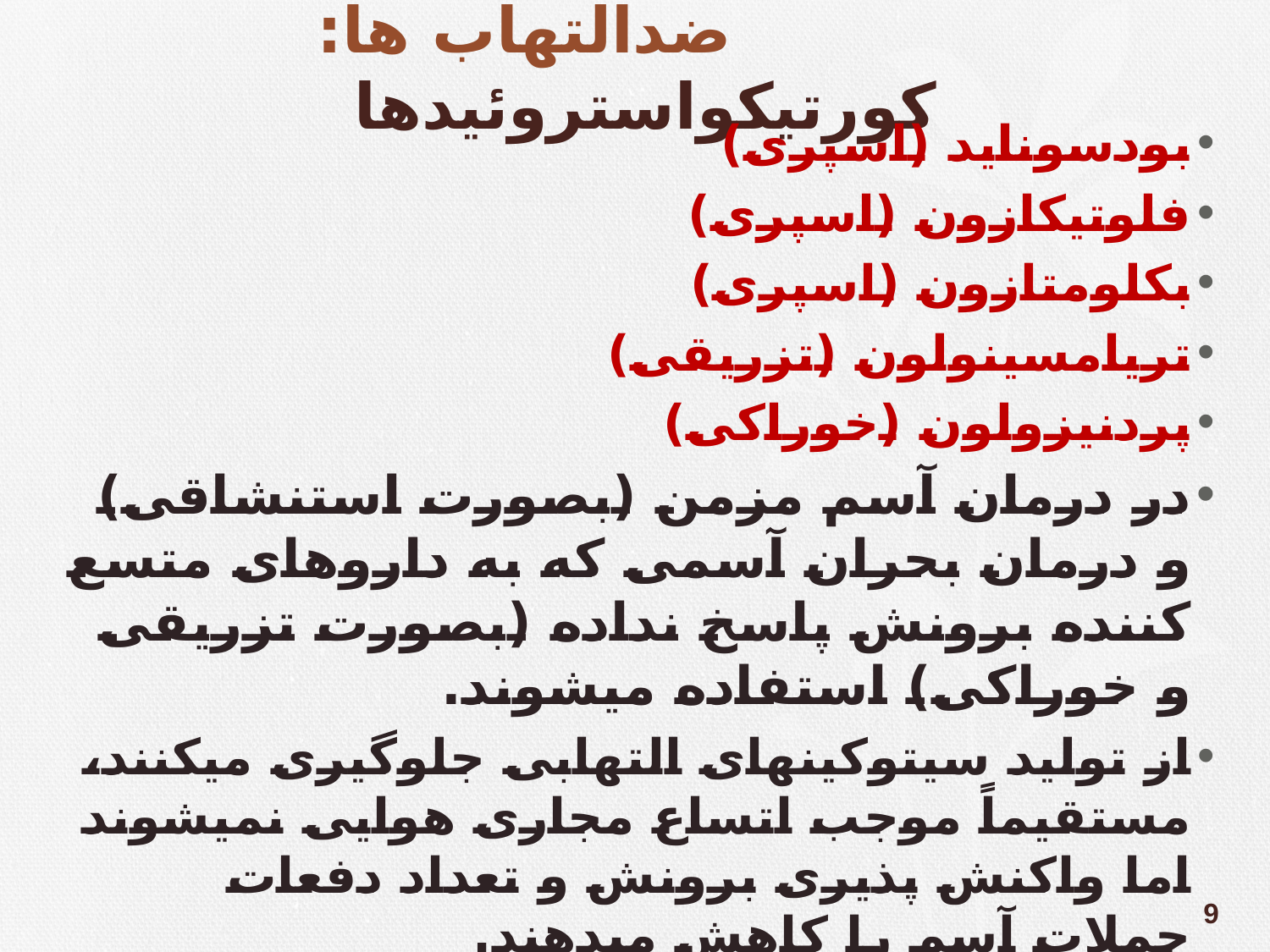

# ضدالتهاب ها: کورتیکواستروئیدها
بودسوناید (اسپری)
فلوتیکازون (اسپری)
بکلومتازون (اسپری)
تریامسینولون (تزریقی)
پردنیزولون (خوراکی)
در درمان آسم مزمن (بصورت استنشاقی) و درمان بحران آسمی که به داروهای متسع کننده برونش پاسخ نداده (بصورت تزریقی و خوراکی) استفاده میشوند.
از تولید سیتوکینهای التهابی جلوگیری میکنند، مستقیماً موجب اتساع مجاری هوایی نمیشوند اما واکنش پذیری برونش و تعداد دفعات حملات آسم را کاهش میدهند.

9